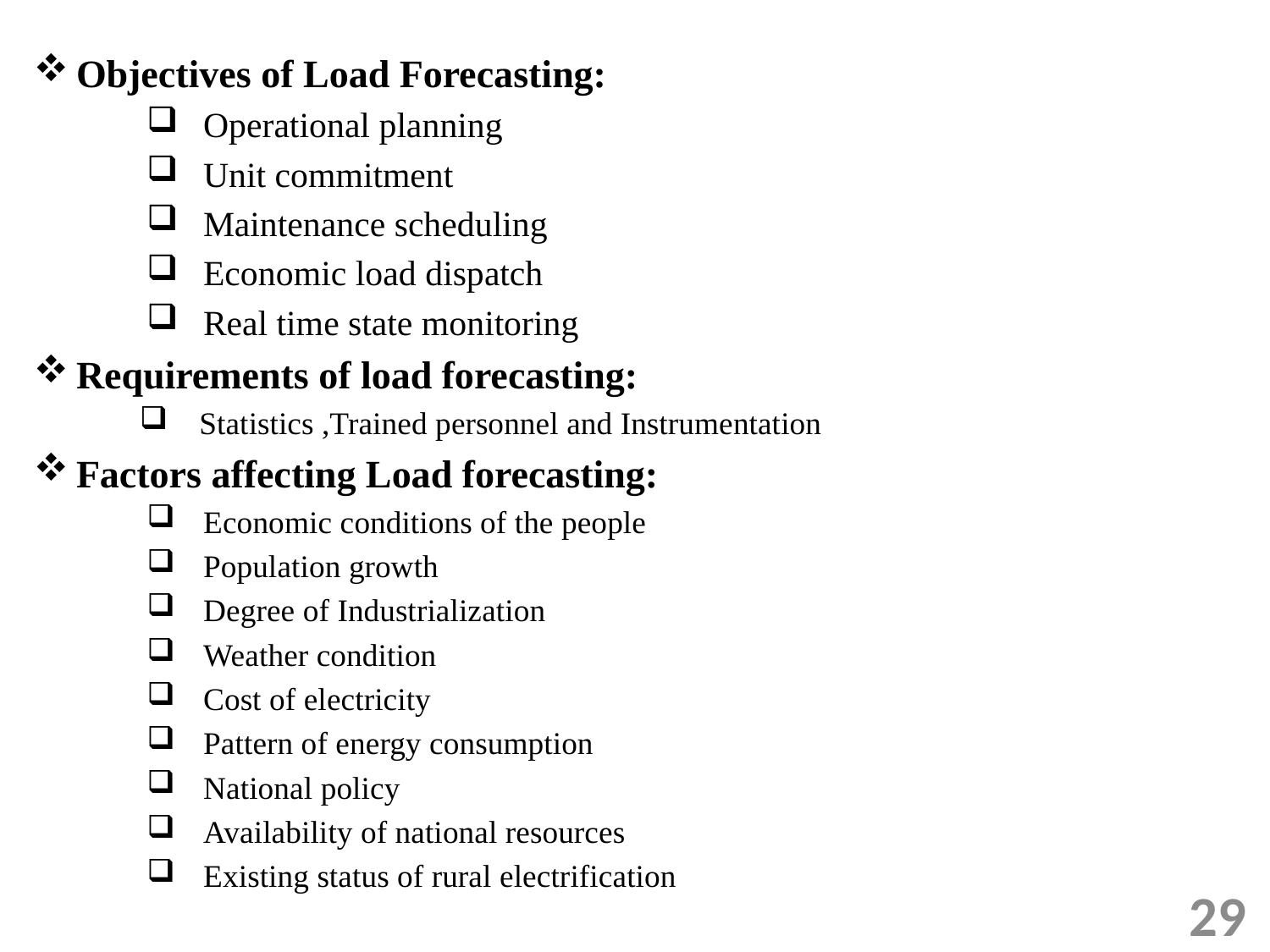

Objectives of Load Forecasting:
Operational planning
Unit commitment
Maintenance scheduling
Economic load dispatch
Real time state monitoring
Requirements of load forecasting:
     Statistics ,Trained personnel and Instrumentation
Factors affecting Load forecasting:
Economic conditions of the people
Population growth
Degree of Industrialization
Weather condition
Cost of electricity
Pattern of energy consumption
National policy
Availability of national resources
Existing status of rural electrification

29